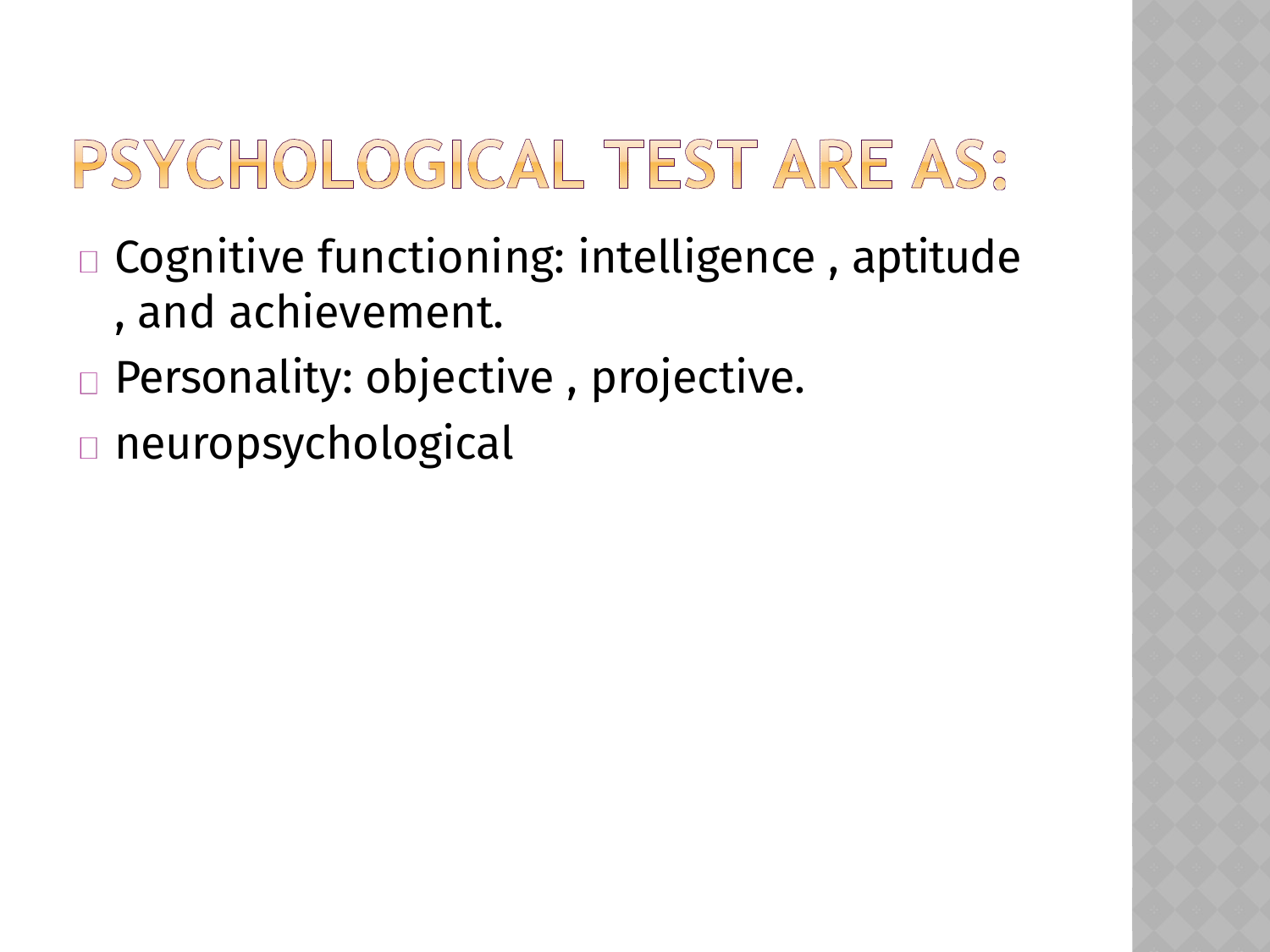

Cognitive functioning: intelligence , aptitude
, and achievement.
Personality: objective , projective.  neuropsychological